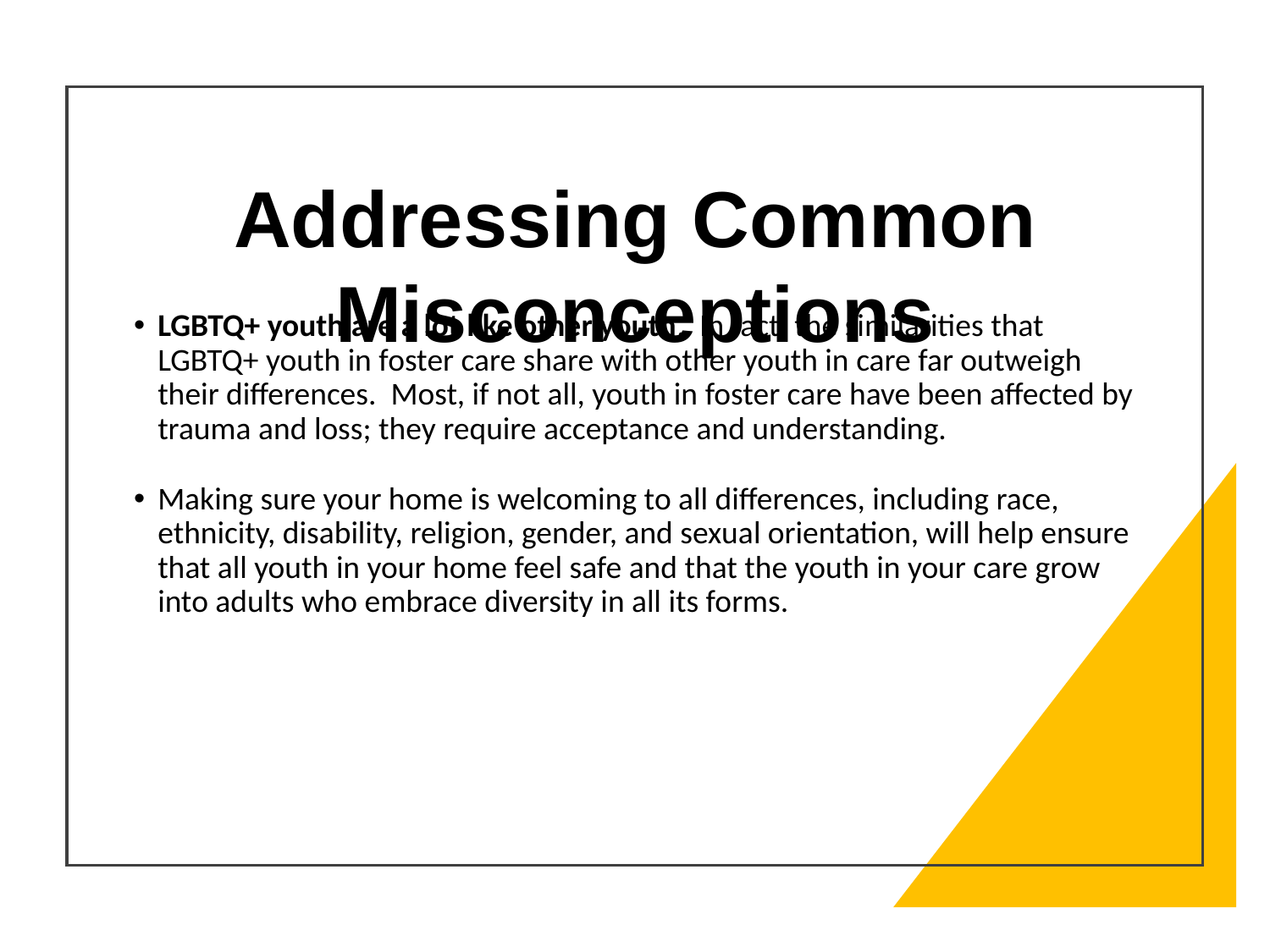

Addressing Common Misconceptions
LGBTQ+ youth are a lot like other youth.  In fact, the similarities that LGBTQ+ youth in foster care share with other youth in care far outweigh their differences.  Most, if not all, youth in foster care have been affected by trauma and loss; they require acceptance and understanding.

Making sure your home is welcoming to all differences, including race, ethnicity, disability, religion, gender, and sexual orientation, will help ensure that all youth in your home feel safe and that the youth in your care grow into adults who embrace diversity in all its forms.